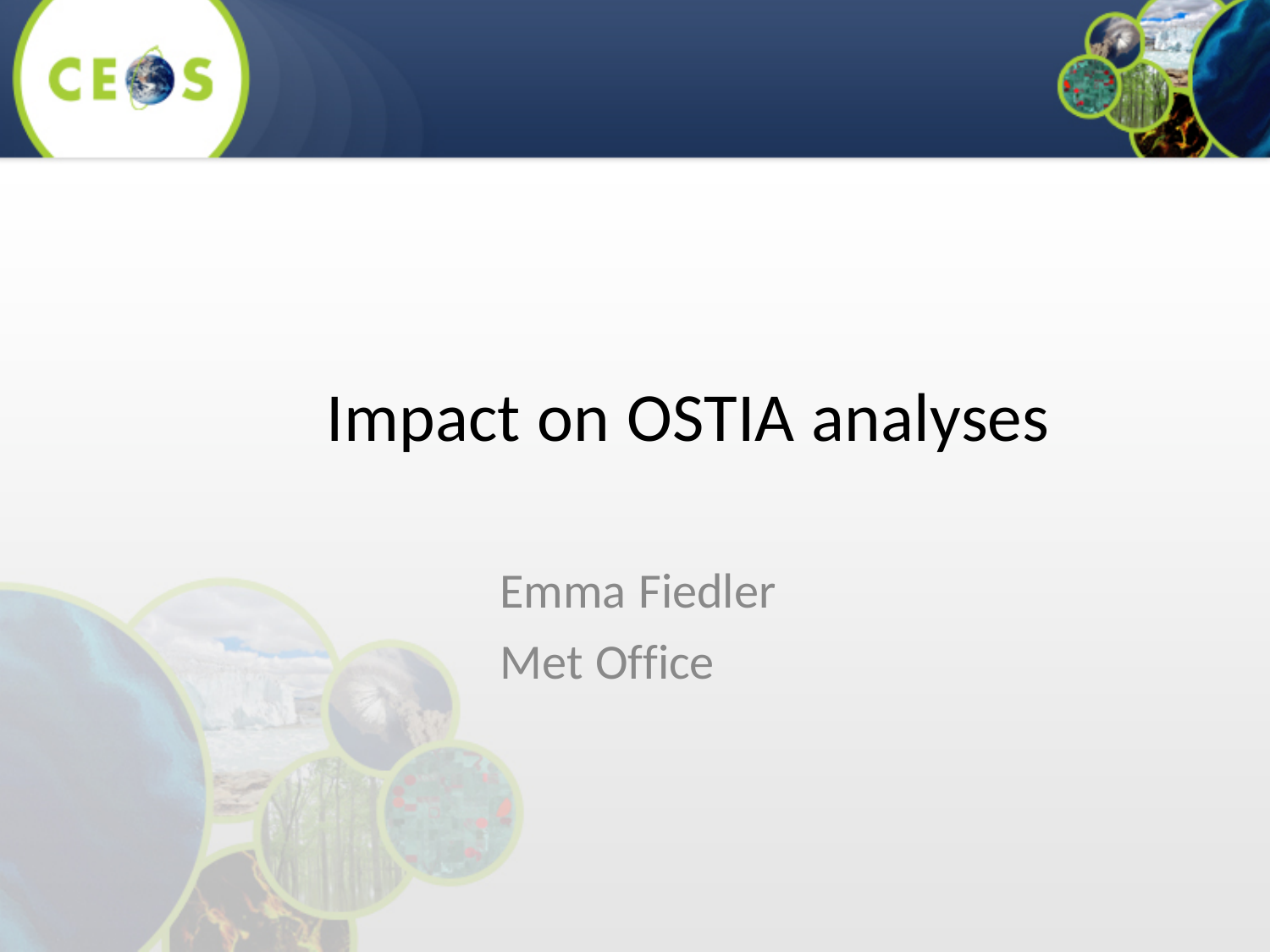

# Impact on OSTIA analyses
Emma Fiedler
Met Office